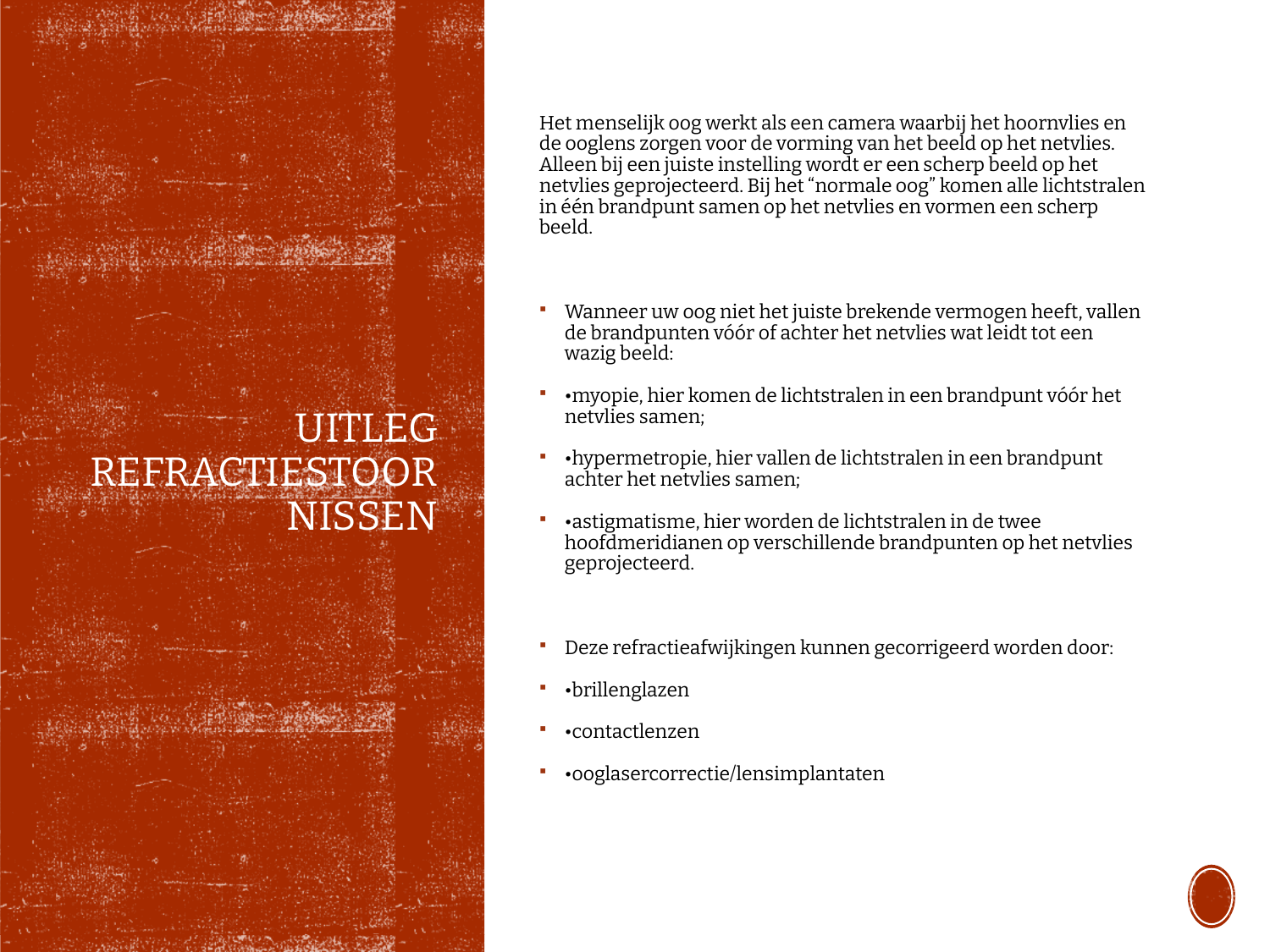

Het menselijk oog werkt als een camera waarbij het hoornvlies en de ooglens zorgen voor de vorming van het beeld op het netvlies. Alleen bij een juiste instelling wordt er een scherp beeld op het netvlies geprojecteerd. Bij het “normale oog” komen alle lichtstralen in één brandpunt samen op het netvlies en vormen een scherp beeld.

Wanneer uw oog niet het juiste brekende vermogen heeft, vallen de brandpunten vóór of achter het netvlies wat leidt tot een wazig beeld:
•myopie, hier komen de lichtstralen in een brandpunt vóór het netvlies samen;
•hypermetropie, hier vallen de lichtstralen in een brandpunt achter het netvlies samen;
•astigmatisme, hier worden de lichtstralen in de twee hoofdmeridianen op verschillende brandpunten op het netvlies geprojecteerd.

Deze refractieafwijkingen kunnen gecorrigeerd worden door:
•brillenglazen
•contactlenzen
•ooglasercorrectie/lensimplantaten

# Uitleg refractiestoornissen